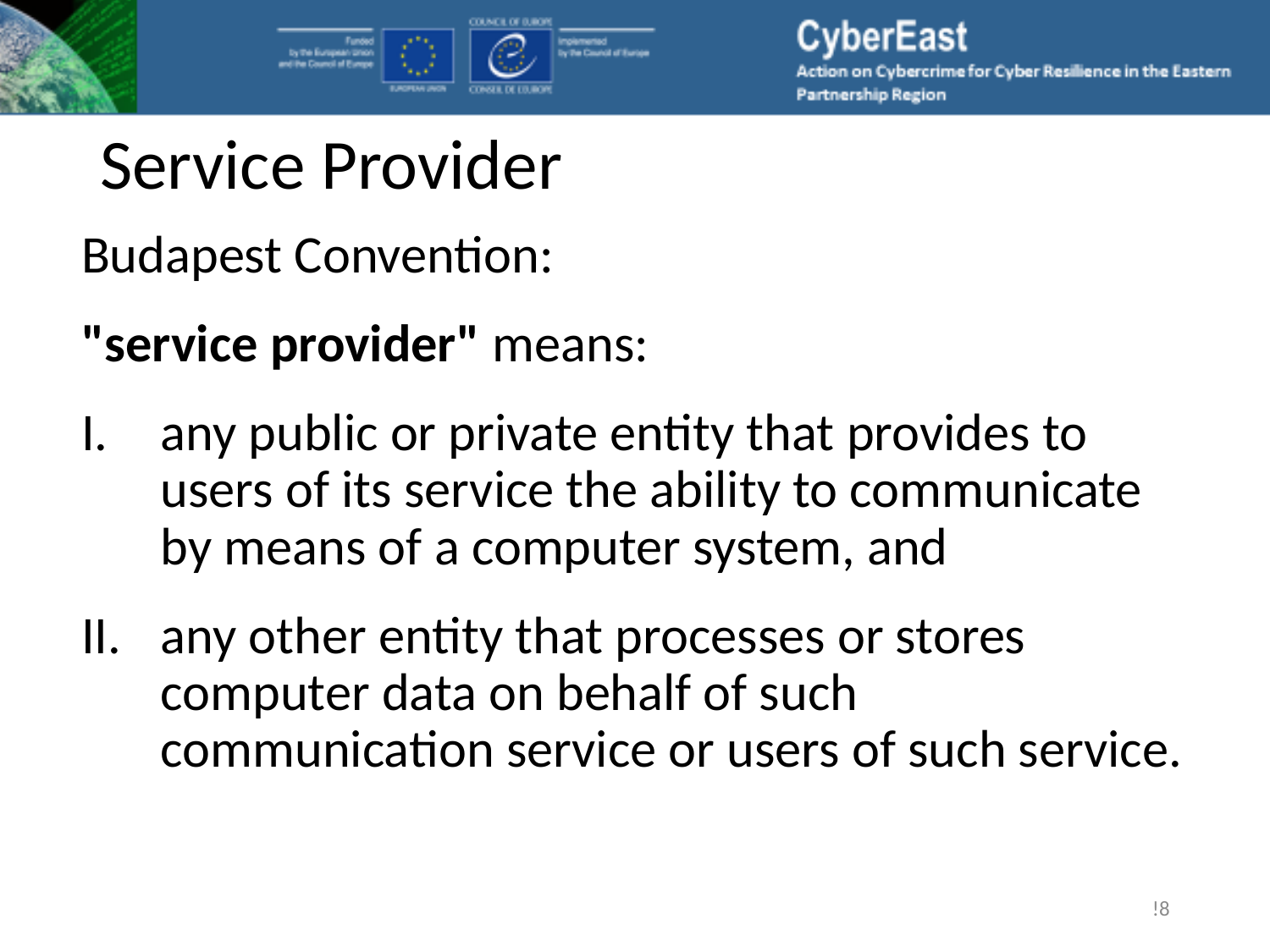

# Service Provider
Budapest Convention:
"service provider" means:
any public or private entity that provides to users of its service the ability to communicate by means of a computer system, and
any other entity that processes or stores computer data on behalf of such communication service or users of such service.
!8